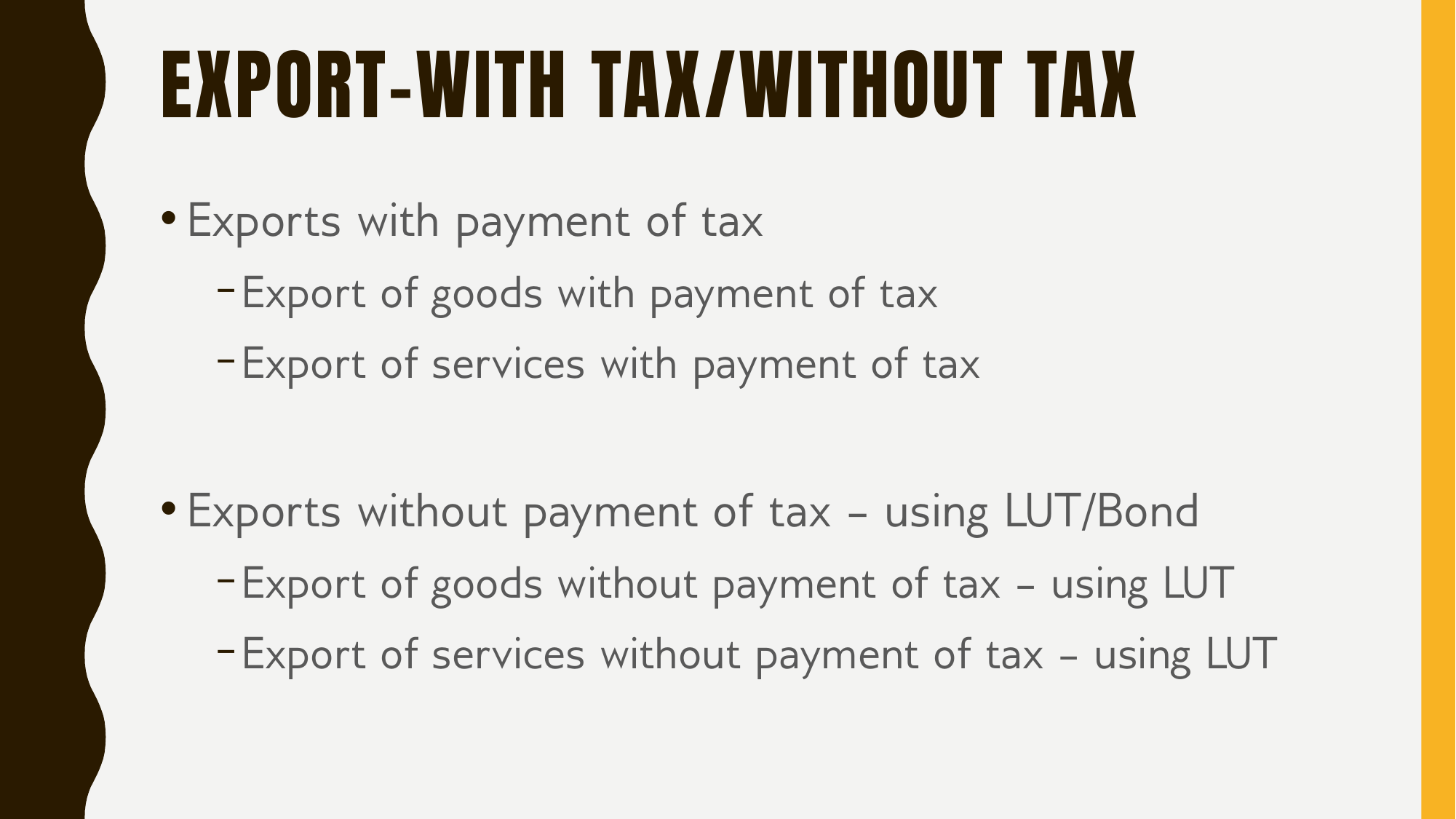

# Export-with tax/without tax
Exports with payment of tax
Export of goods with payment of tax
Export of services with payment of tax

Exports without payment of tax – using LUT/Bond
Export of goods without payment of tax – using LUT
Export of services without payment of tax – using LUT